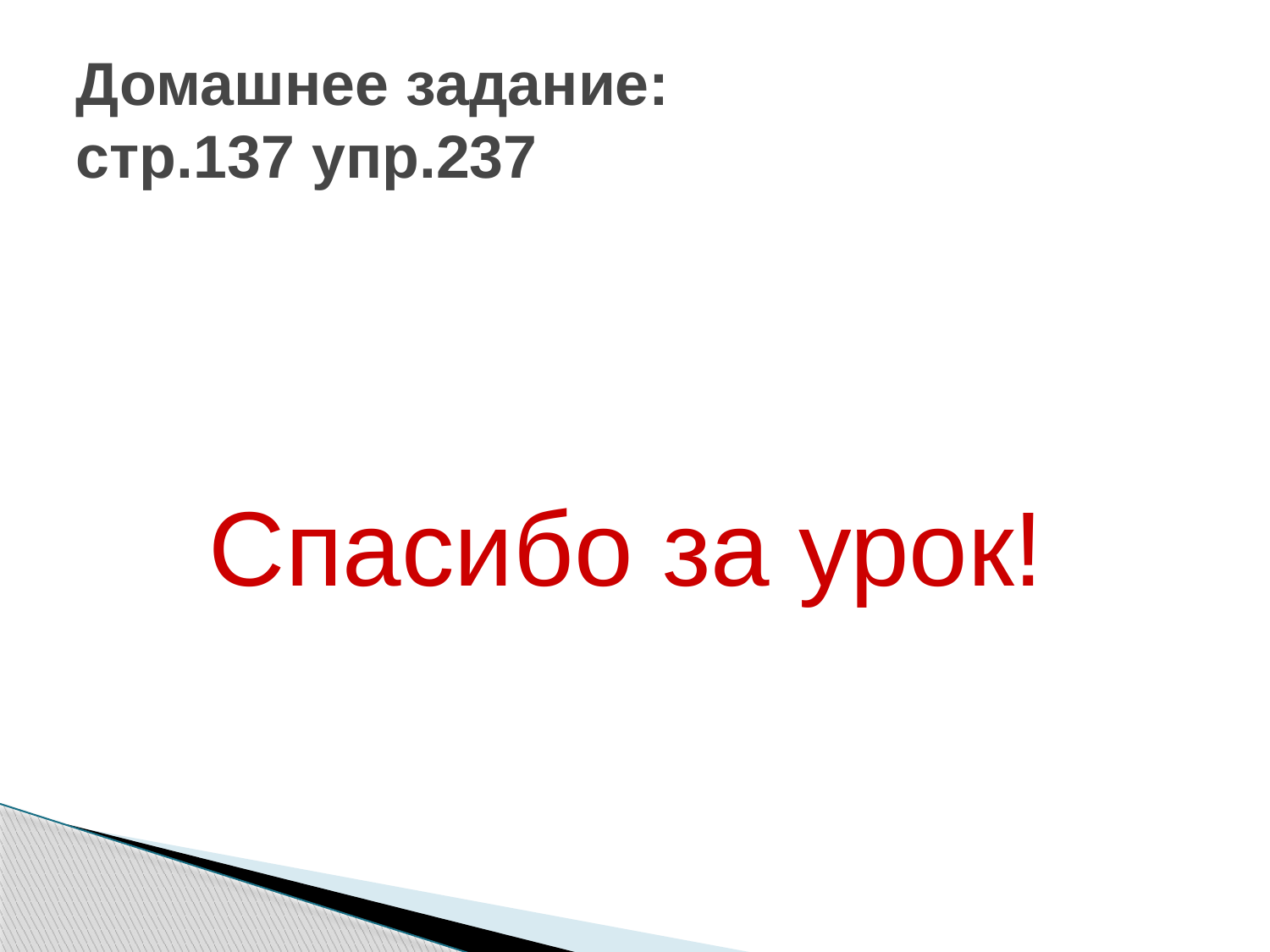

# Домашнее задание: стр.137 упр.237

    Спасибо за урок!